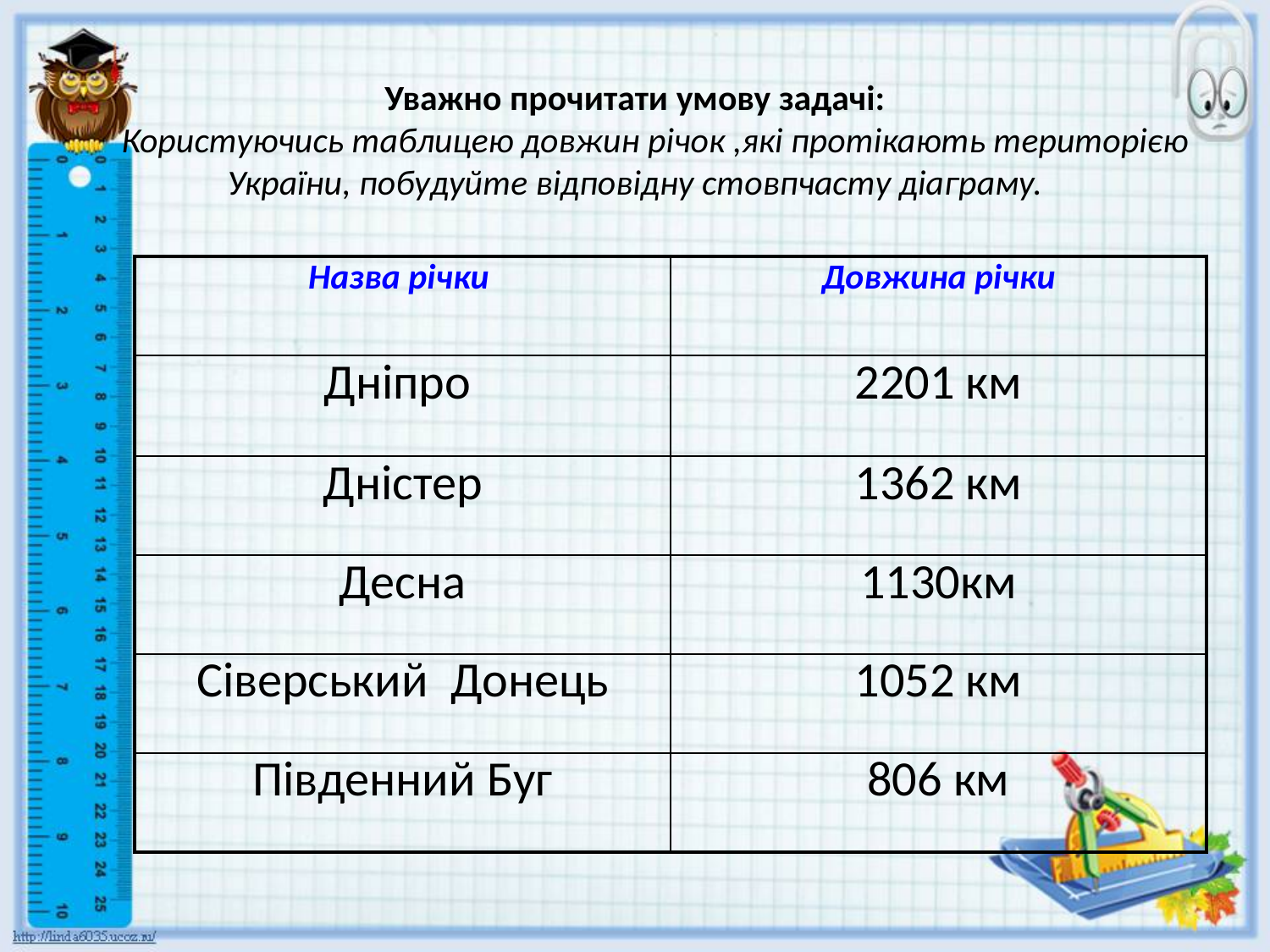

# Уважно прочитати умову задачі: Користуючись таблицею довжин річок ,які протікають територією України, побудуйте відповідну стовпчасту діаграму.
| Назва річки | Довжина річки |
| --- | --- |
| Дніпро | 2201 км |
| Дністер | 1362 км |
| Десна | 1130км |
| Сіверський Донець | 1052 км |
| Південний Буг | 806 км |